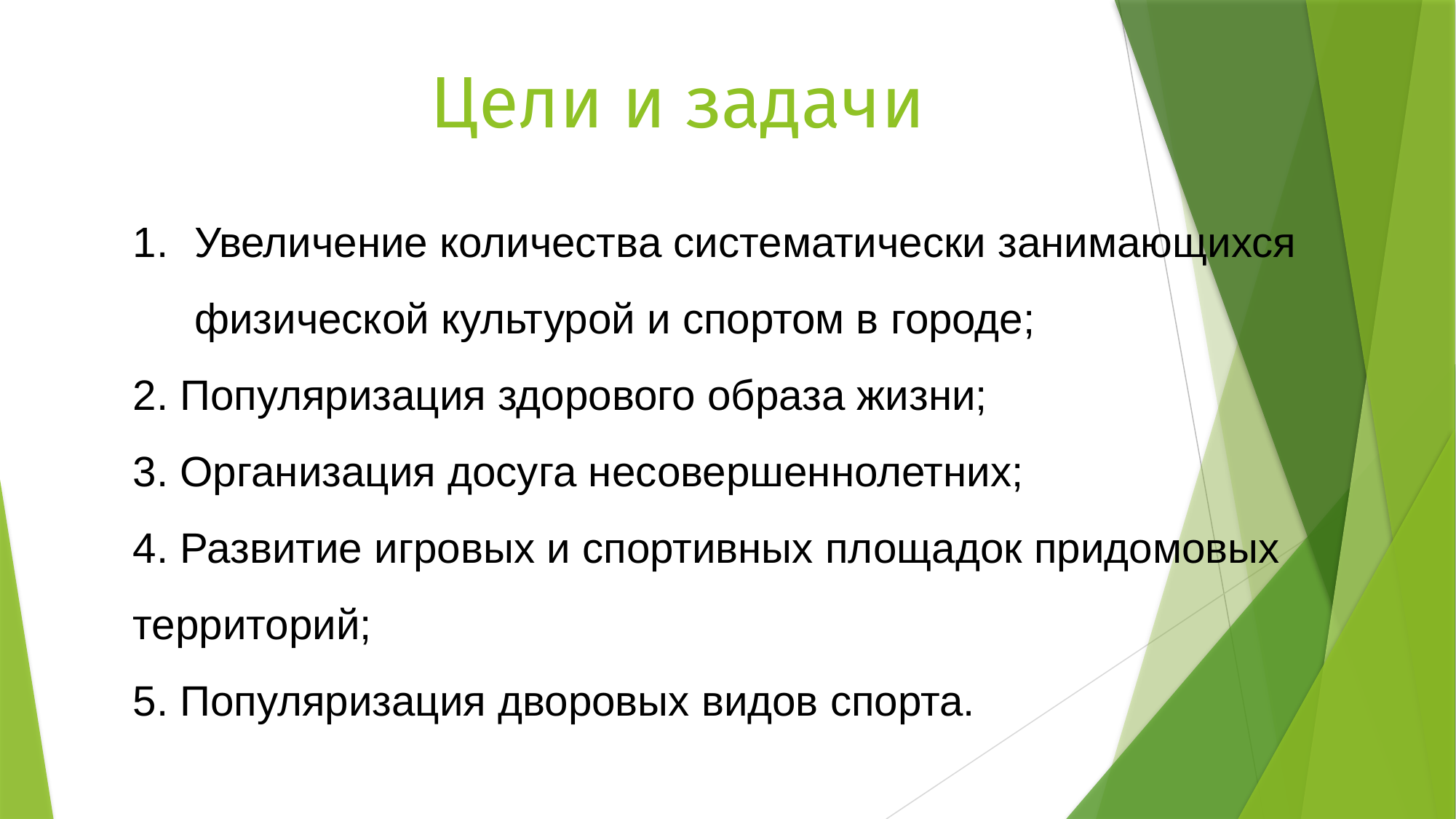

# Цели и задачи
Увеличение количества систематически занимающихся физической культурой и спортом в городе;
2. Популяризация здорового образа жизни;
3. Организация досуга несовершеннолетних;
4. Развитие игровых и спортивных площадок придомовых территорий;
5. Популяризация дворовых видов спорта.